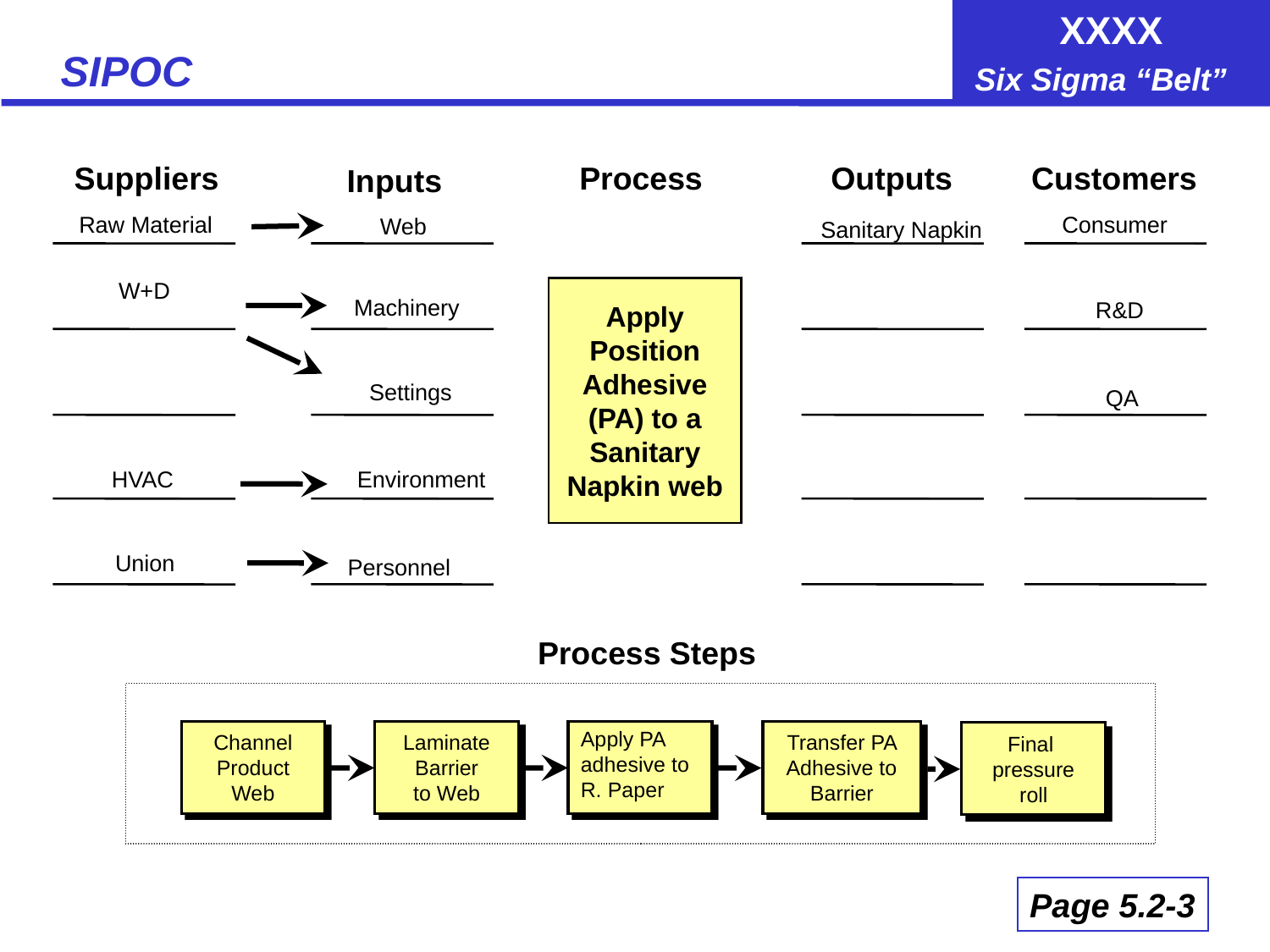

# SIPOC
Suppliers
Process
Outputs
Customers
Inputs

Raw Material
Consumer
Web
Sanitary Napkin

 W+D
Apply Position Adhesive (PA) to a Sanitary Napkin web
Machinery
R&D

Settings
QA

HVAC
Environment

Union
Personnel
Process Steps

Apply PA
adhesive to
R. Paper
Channel
Product Web

Laminate
Barrier
to Web

Transfer PA Adhesive to Barrier
Final
pressure
roll

Page 5.2-3